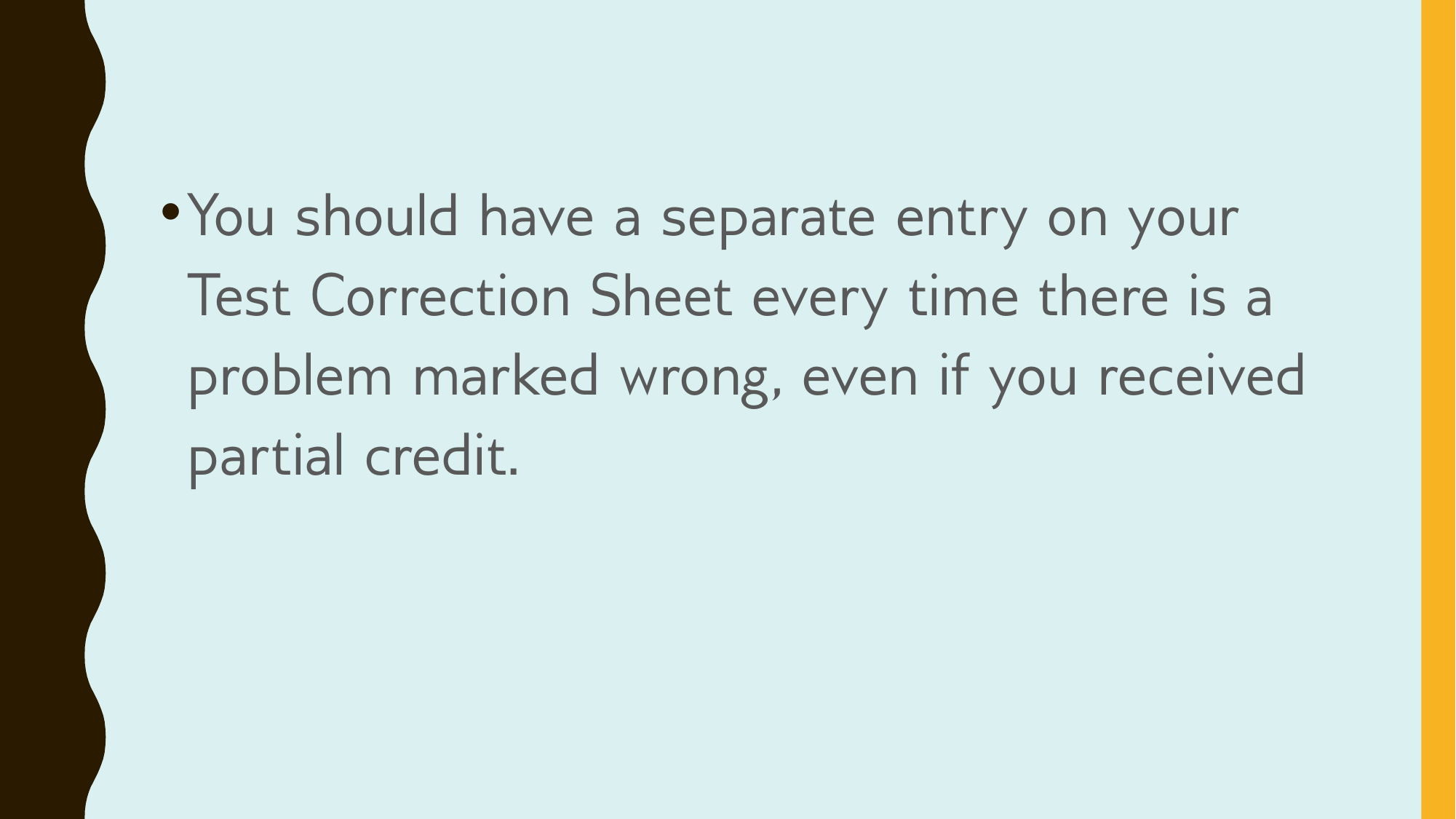

You should have a separate entry on your Test Correction Sheet every time there is a problem marked wrong, even if you received partial credit.